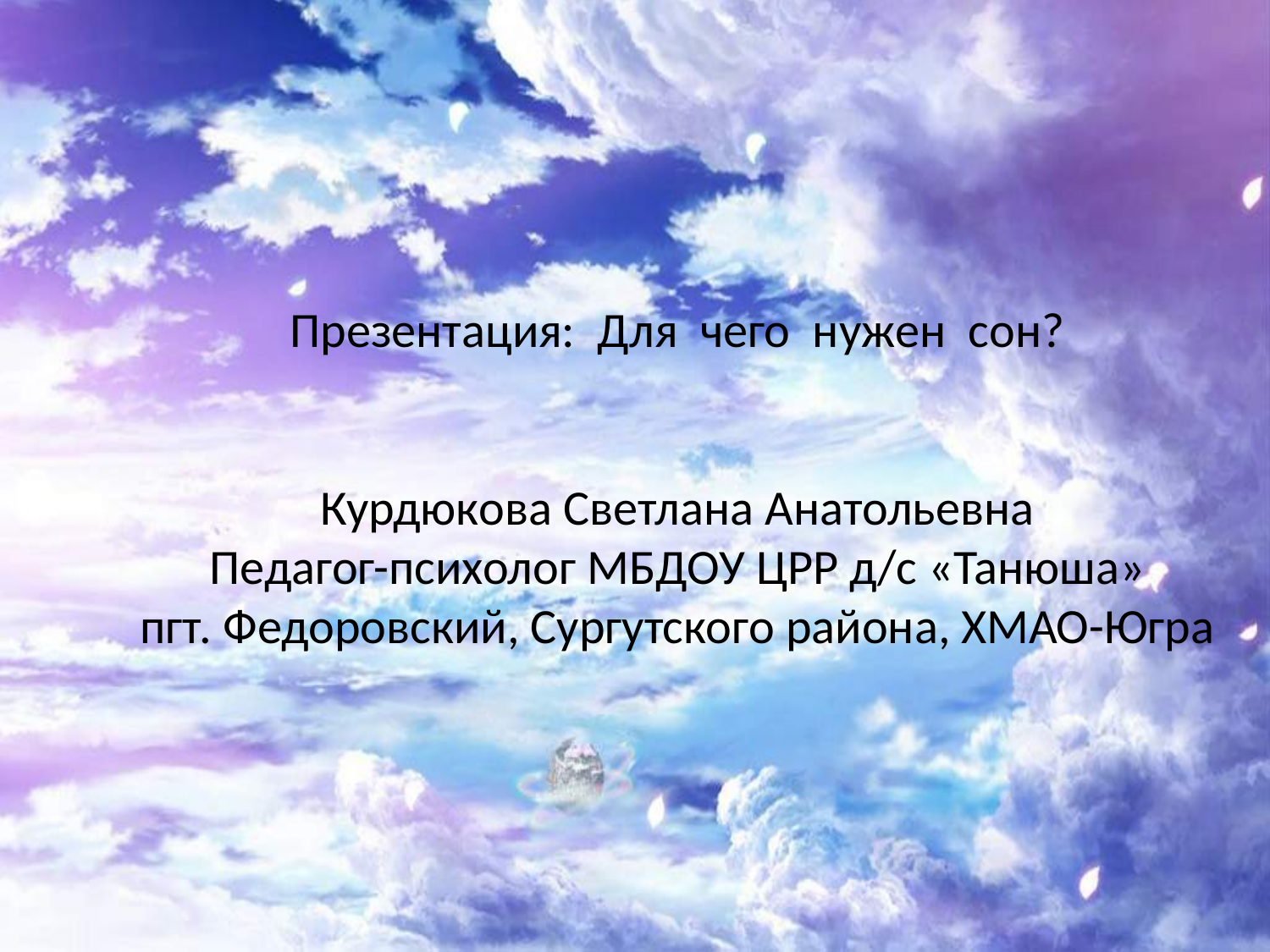

# Презентация:  Для  чего  нужен  сон? Курдюкова Светлана Анатольевна Педагог-психолог МБДОУ ЦРР д/с «Танюша» пгт. Федоровский, Сургутского района, ХМАО-Югра